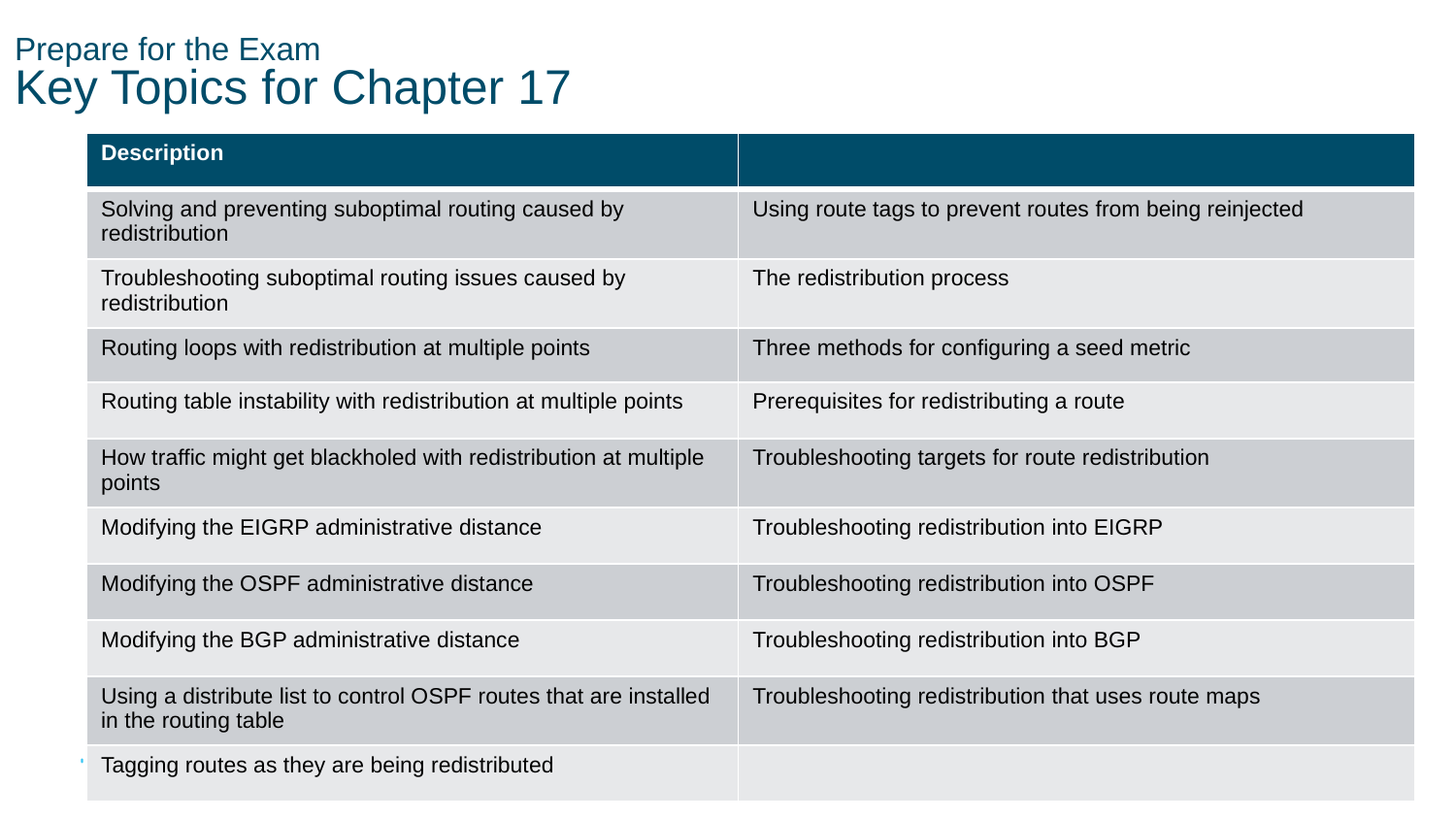

# Prepare for the Exam Key Topics for Chapter 17
| Description |  |
| --- | --- |
| Solving and preventing suboptimal routing caused by redistribution | Using route tags to prevent routes from being reinjected |
| Troubleshooting suboptimal routing issues caused by redistribution | The redistribution process |
| Routing loops with redistribution at multiple points | Three methods for configuring a seed metric |
| Routing table instability with redistribution at multiple points | Prerequisites for redistributing a route |
| How traffic might get blackholed with redistribution at multiple points | Troubleshooting targets for route redistribution |
| Modifying the EIGRP administrative distance | Troubleshooting redistribution into EIGRP |
| Modifying the OSPF administrative distance | Troubleshooting redistribution into OSPF |
| Modifying the BGP administrative distance | Troubleshooting redistribution into BGP |
| Using a distribute list to control OSPF routes that are installed in the routing table | Troubleshooting redistribution that uses route maps |
| Tagging routes as they are being redistributed |  |